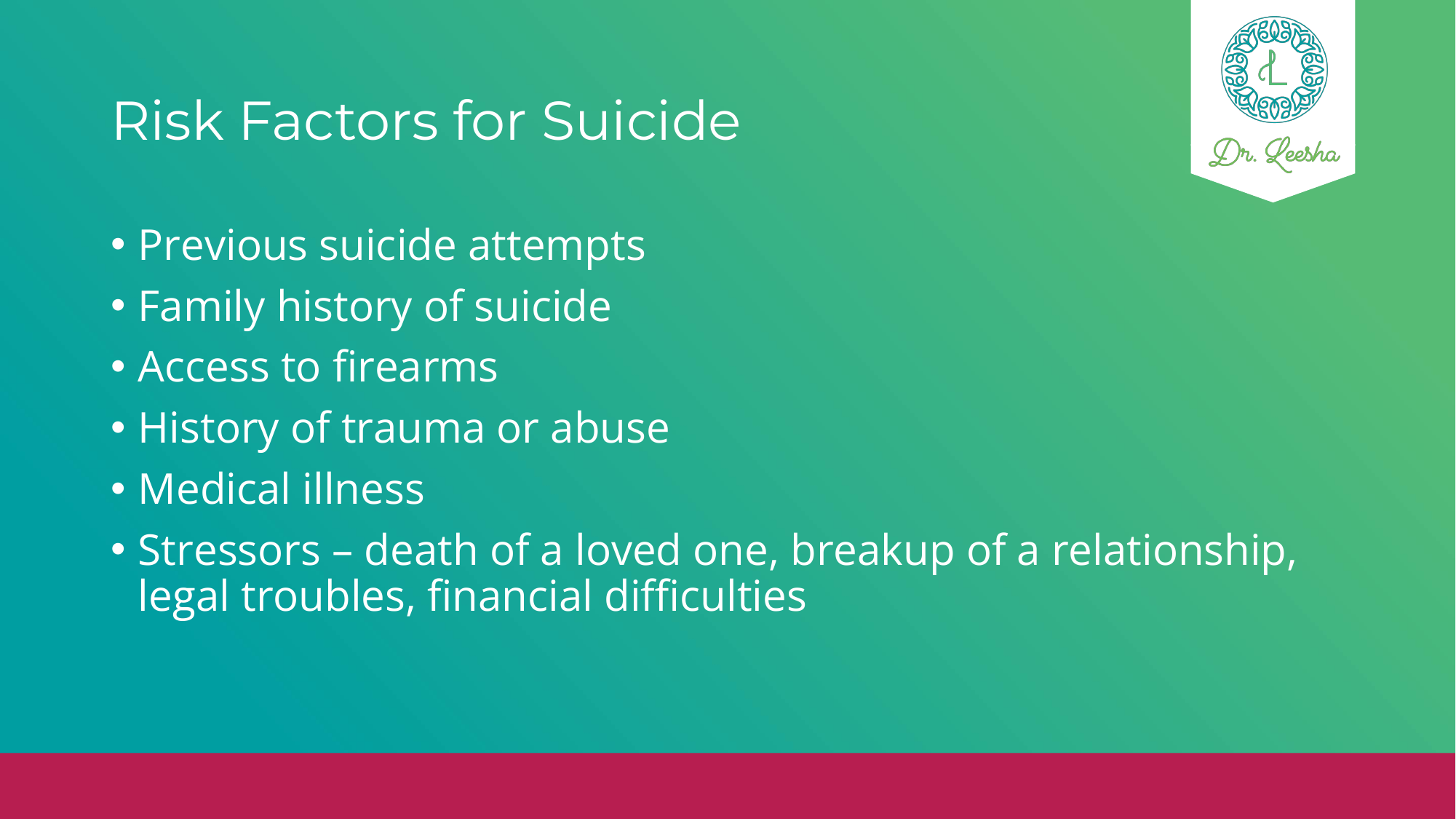

# Risk Factors for Suicide
Previous suicide attempts
Family history of suicide
Access to firearms
History of trauma or abuse
Medical illness
Stressors – death of a loved one, breakup of a relationship, legal troubles, financial difficulties